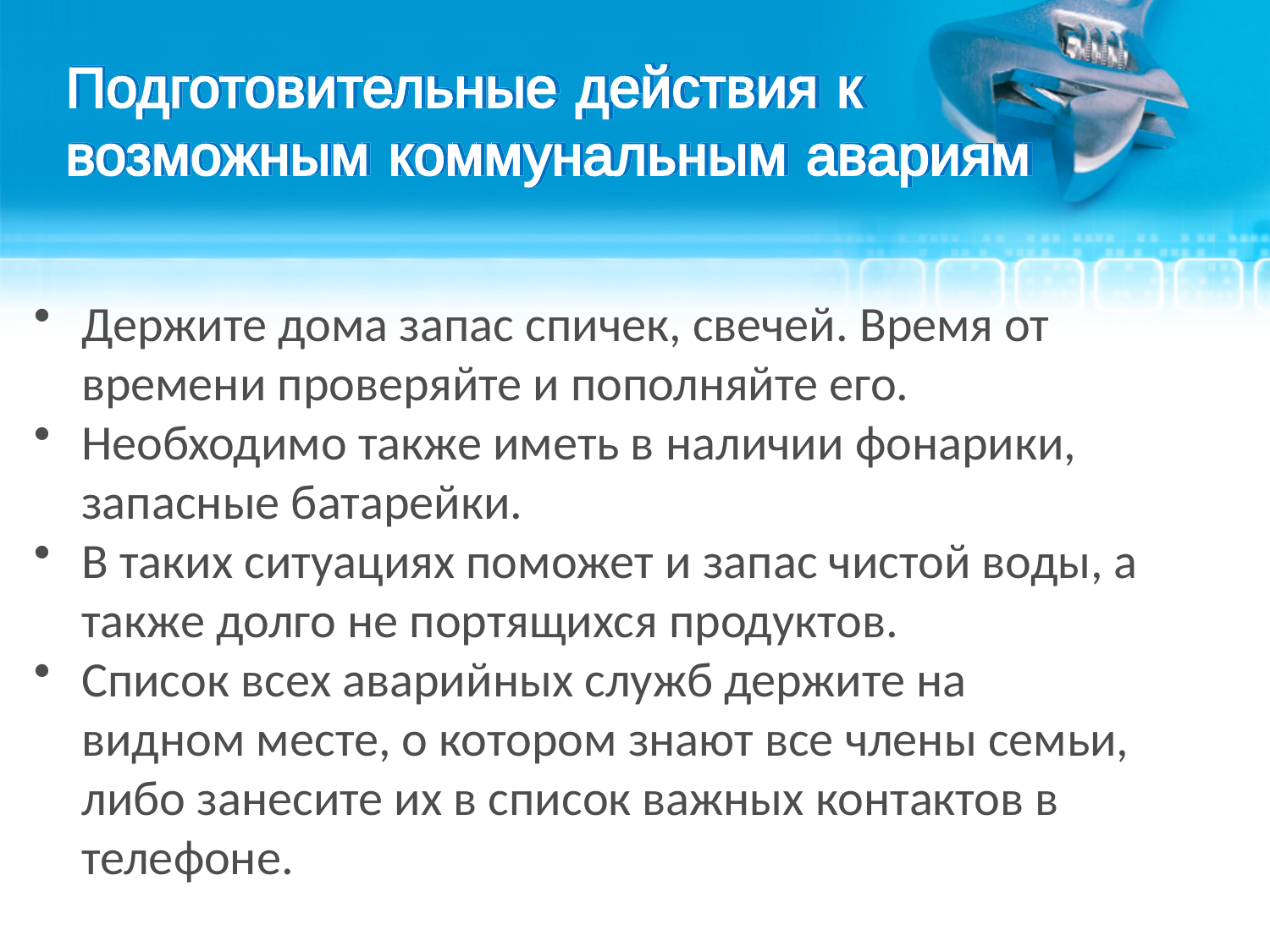

# Подготовительные действия к возможным коммунальным авариям
Держите дома запас спичек, свечей. Время от времени проверяйте и пополняйте его.
Необходимо также иметь в наличии фонарики, запасные батарейки.
В таких ситуациях поможет и запас чистой воды, а также долго не портящихся продуктов.
Список всех аварийных служб держите на видном месте, о котором знают все члены семьи, либо занесите их в список важных контактов в телефоне.